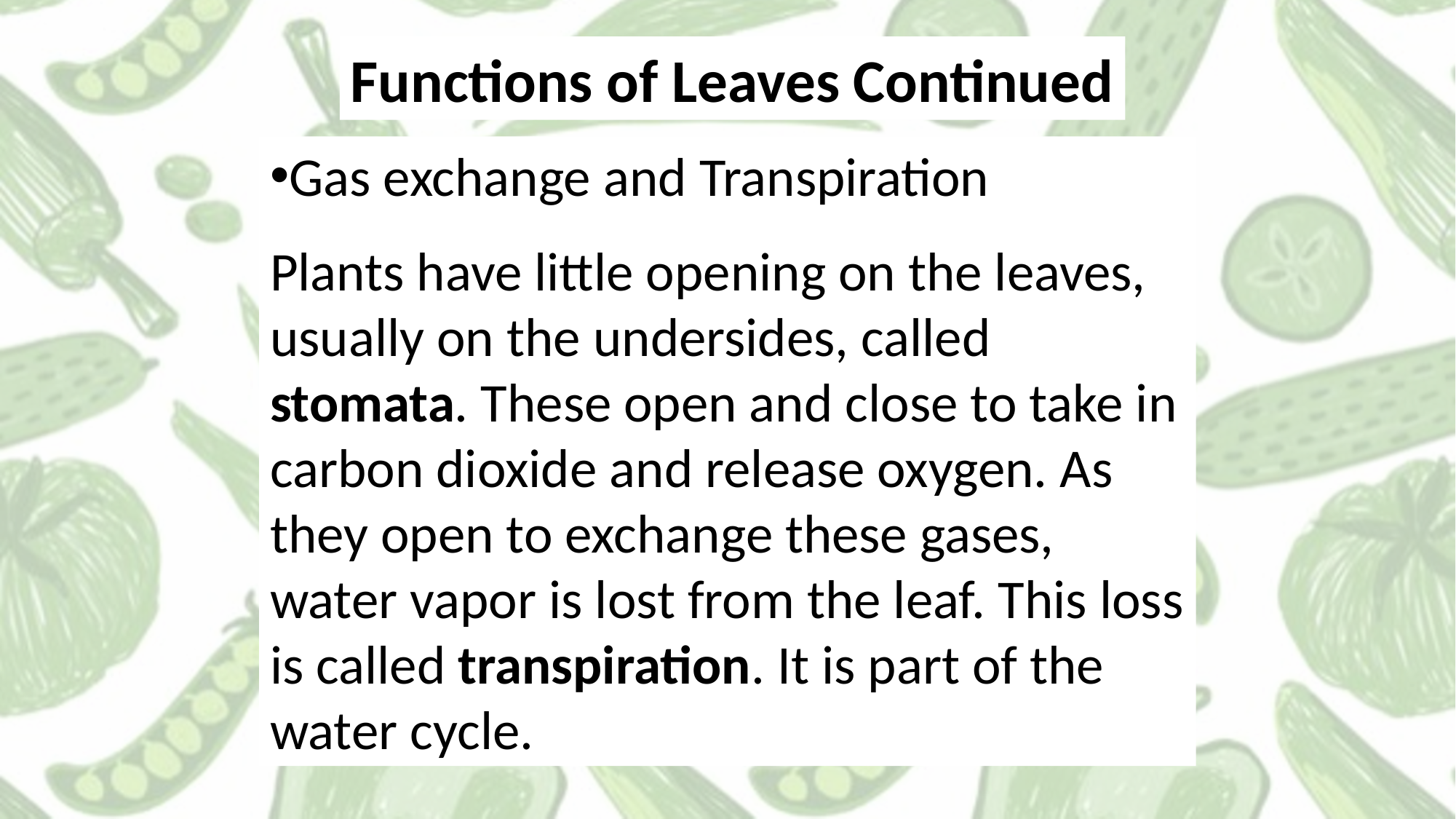

Functions of Leaves Continued
Gas exchange and Transpiration

Plants have little opening on the leaves, usually on the undersides, called stomata. These open and close to take in carbon dioxide and release oxygen. As they open to exchange these gases, water vapor is lost from the leaf. This loss is called transpiration. It is part of the water cycle.